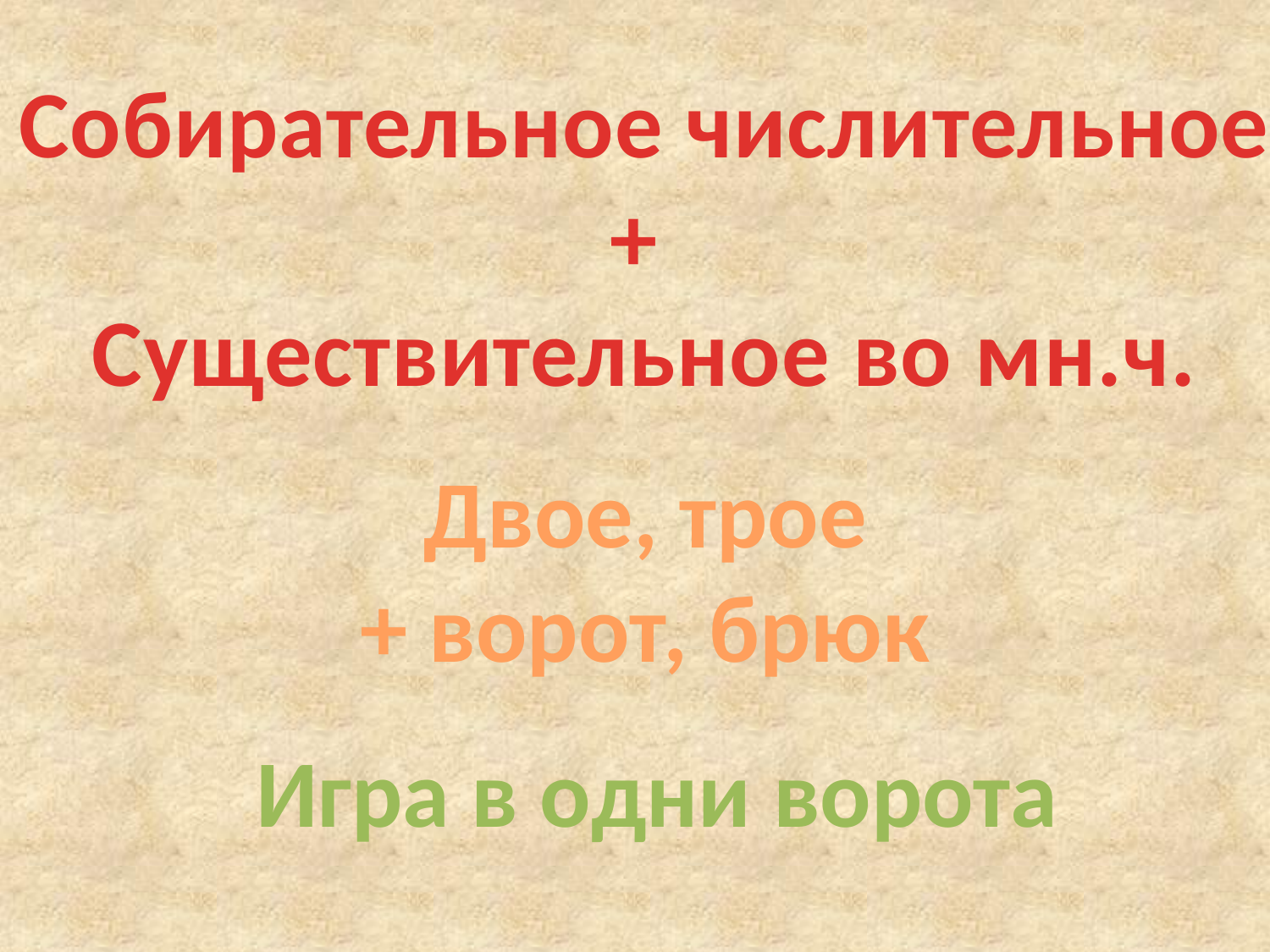

#
Собирательное числительное
+
Существительное во мн.ч.

Двое, трое
+ ворот, брюк
Игра в одни ворота